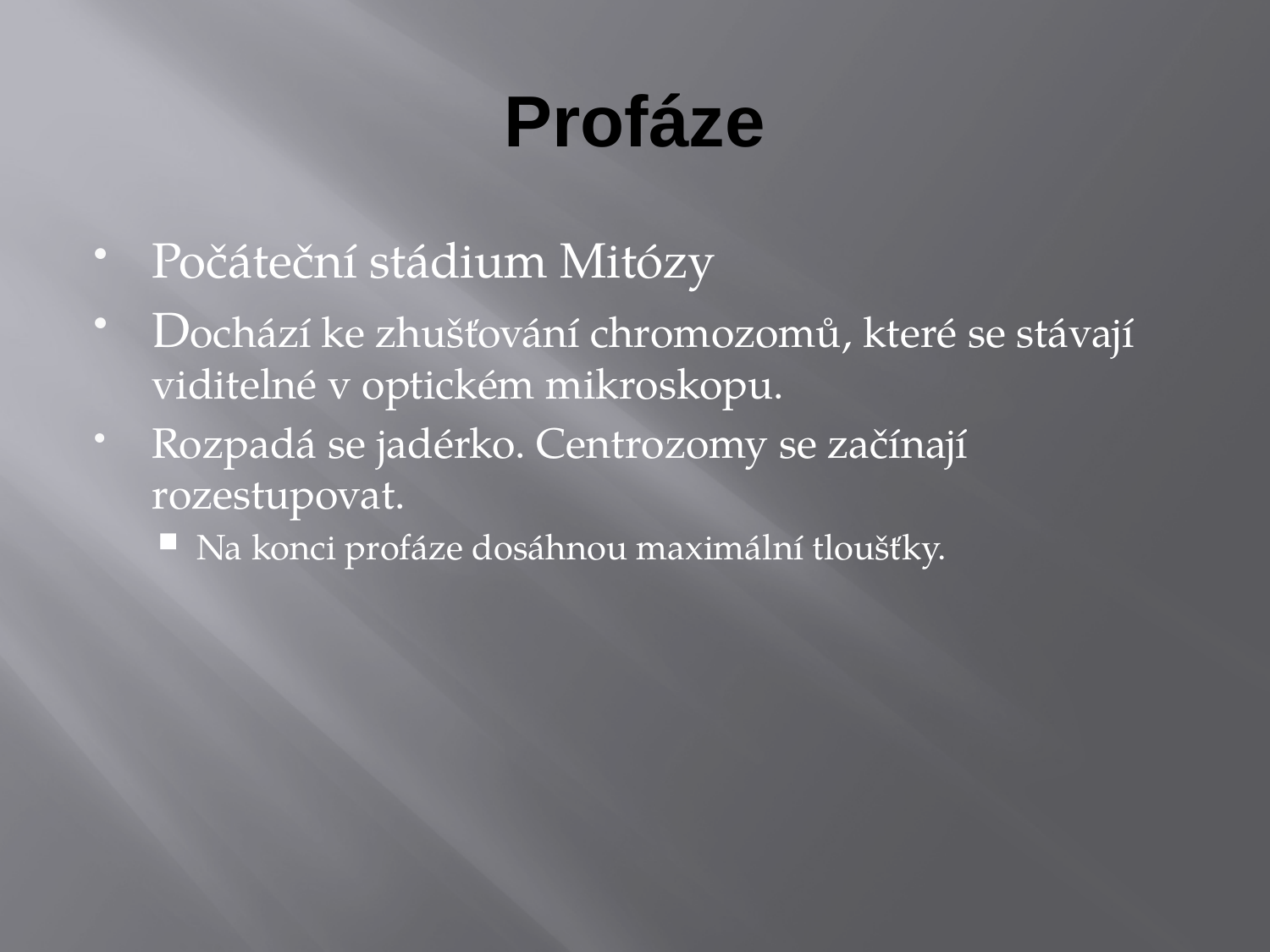

# Profáze
Počáteční stádium Mitózy
Dochází ke zhušťování chromozomů, které se stávají viditelné v optickém mikroskopu.
Rozpadá se jadérko. Centrozomy se začínají rozestupovat.
Na konci profáze dosáhnou maximální tloušťky.